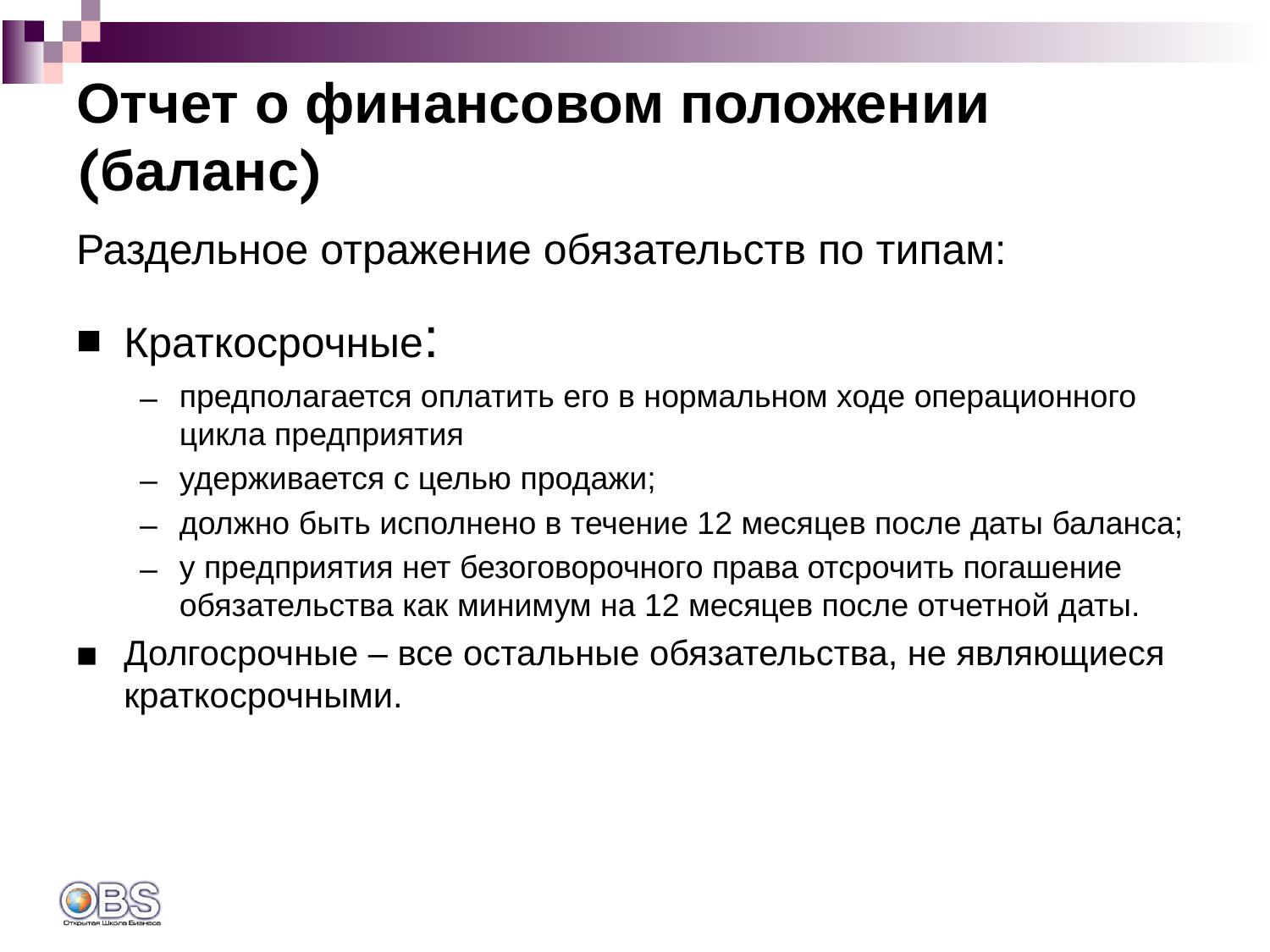

# Отчет о финансовом положении (баланс)
Раздельное отражение обязательств по типам:
Краткосрочные:
предполагается оплатить его в нормальном ходе операционного цикла предприятия
удерживается с целью продажи;
должно быть исполнено в течение 12 месяцев после даты баланса;
у предприятия нет безоговорочного права отсрочить погашение обязательства как минимум на 12 месяцев после отчетной даты.
Долгосрочные – все остальные обязательства, не являющиеся краткосрочными.